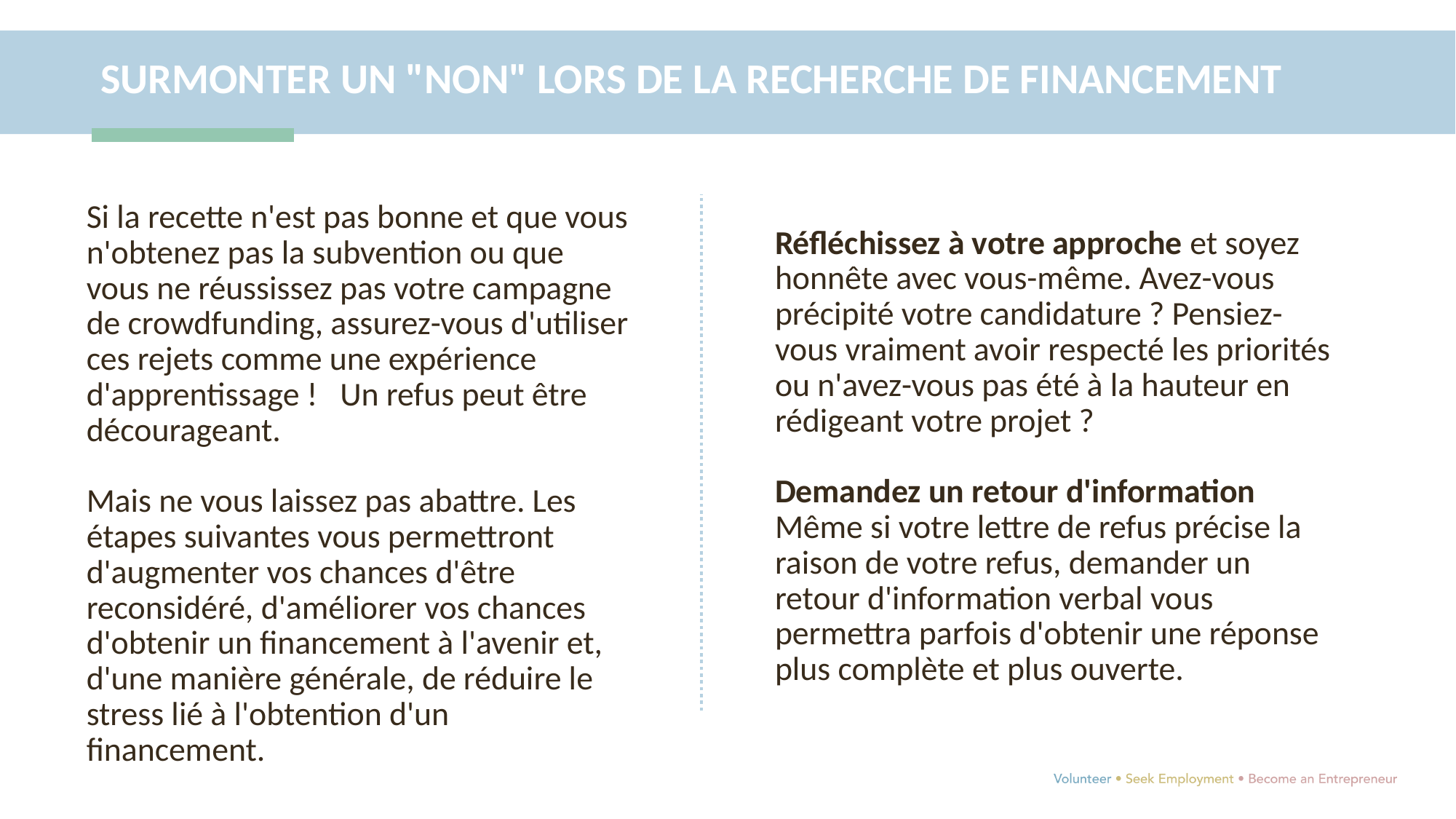

SURMONTER UN "NON" LORS DE LA RECHERCHE DE FINANCEMENT
Si la recette n'est pas bonne et que vous n'obtenez pas la subvention ou que vous ne réussissez pas votre campagne de crowdfunding, assurez-vous d'utiliser ces rejets comme une expérience d'apprentissage !   Un refus peut être décourageant.

Mais ne vous laissez pas abattre. Les étapes suivantes vous permettront d'augmenter vos chances d'être reconsidéré, d'améliorer vos chances d'obtenir un financement à l'avenir et, d'une manière générale, de réduire le stress lié à l'obtention d'un financement.

Réfléchissez à votre approche et soyez honnête avec vous-même. Avez-vous précipité votre candidature ? Pensiez-vous vraiment avoir respecté les priorités ou n'avez-vous pas été à la hauteur en rédigeant votre projet ?

Demandez un retour d'information Même si votre lettre de refus précise la raison de votre refus, demander un retour d'information verbal vous permettra parfois d'obtenir une réponse plus complète et plus ouverte.